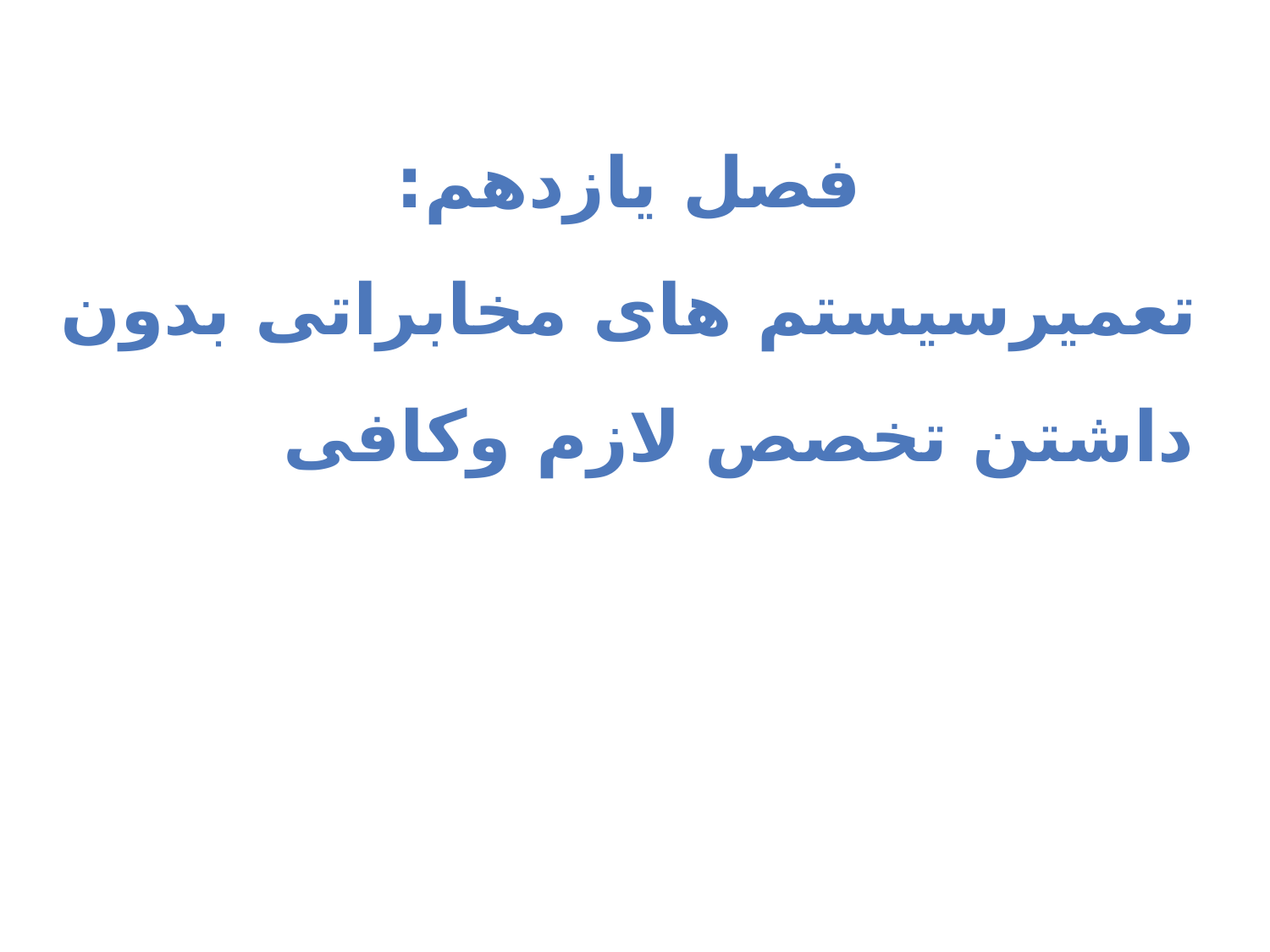

فصل یازدهم:
تعمیرسیستم های مخابراتی بدون داشتن تخصص لازم وکافی